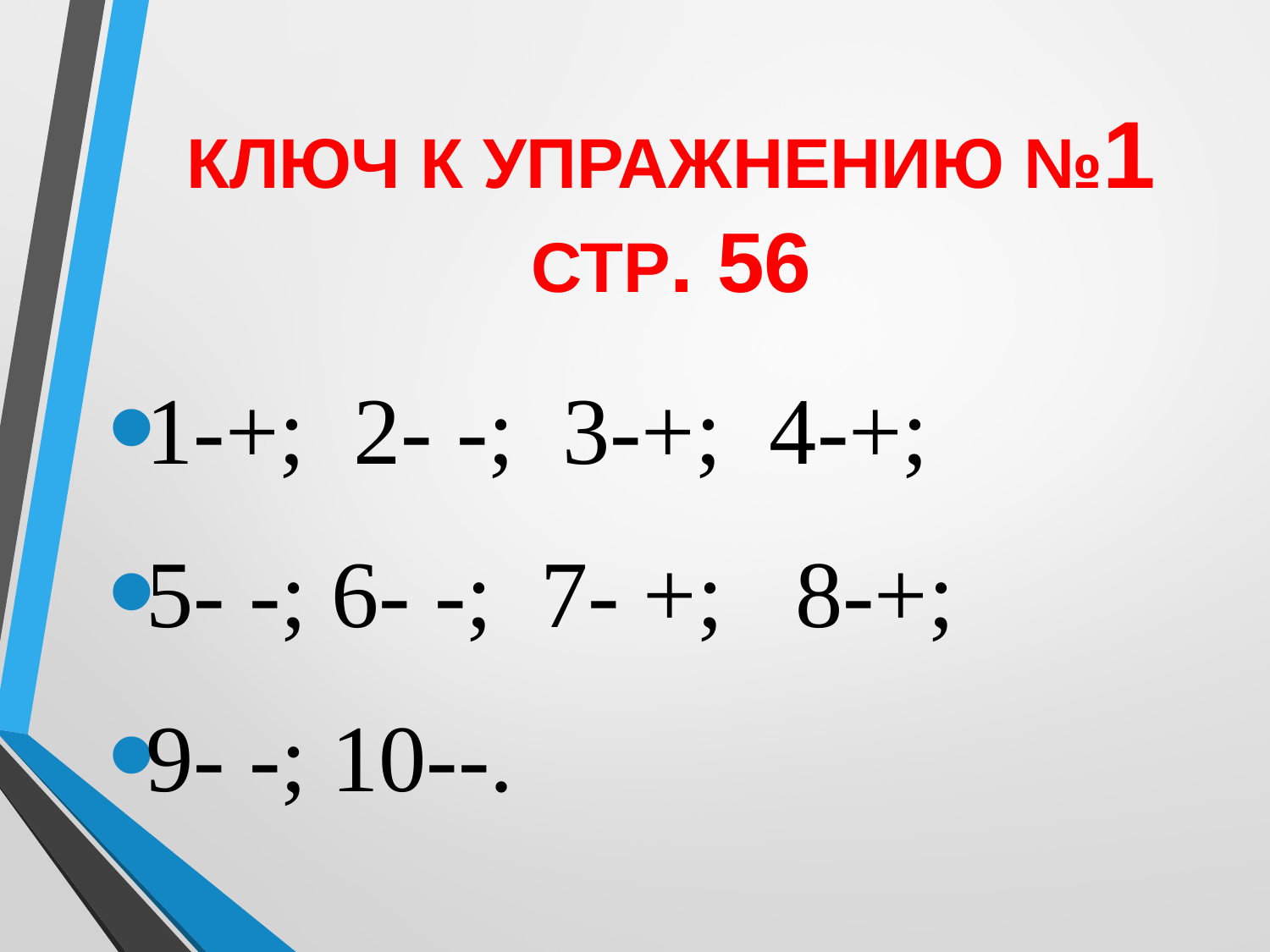

# КЛЮЧ К УПРАЖНЕНИЮ №1 СТР. 56
1-+;  2- -;  3-+;  4-+;
5- -; 6- -;  7- +;   8-+;
9- -; 10--.